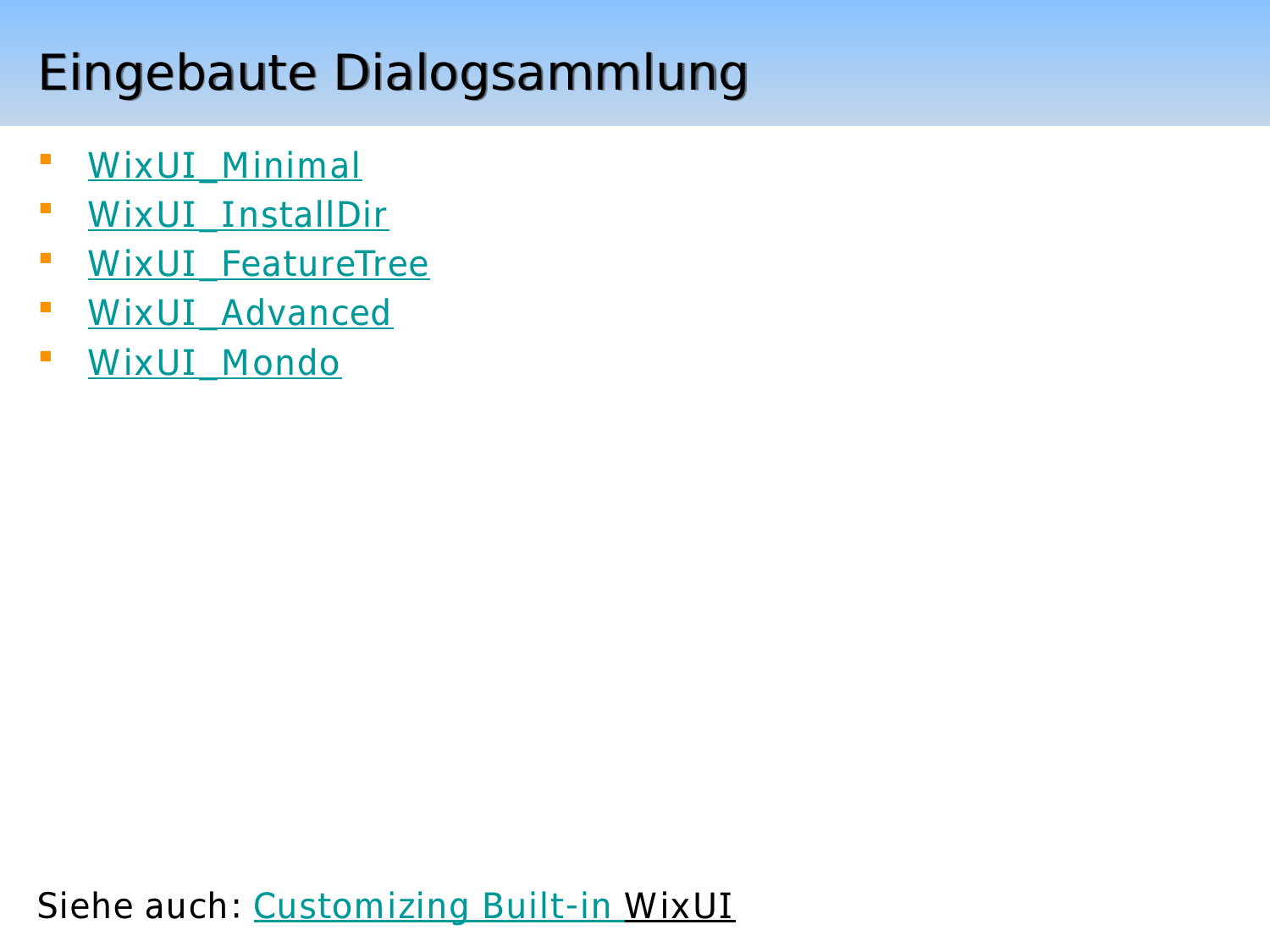

# Eingebaute Dialogsammlung
WixUI_Minimal
WixUI_InstallDir
WixUI_FeatureTree
WixUI_Advanced
WixUI_Mondo

Siehe auch: Customizing Built-in WixUI